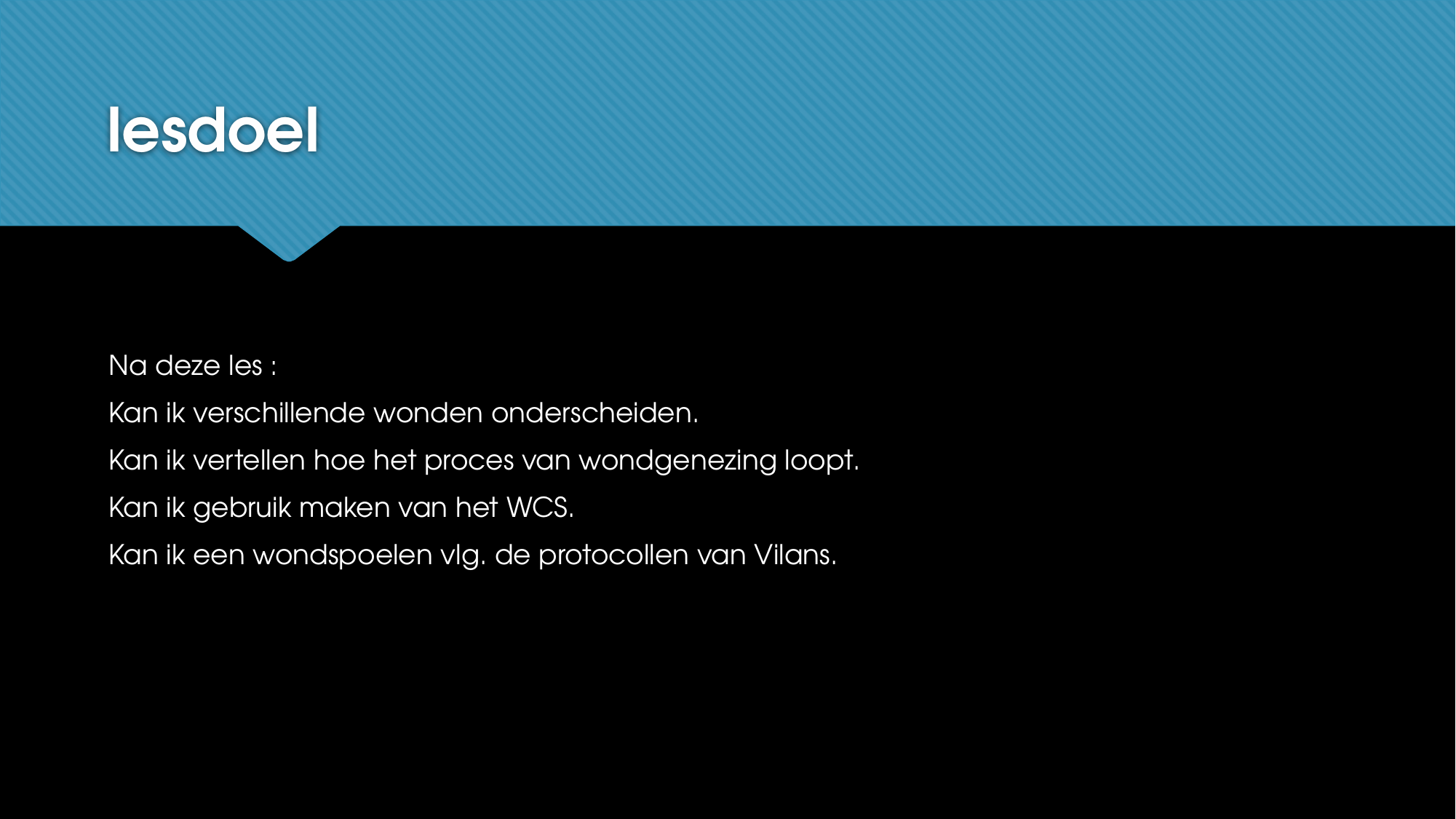

# lesdoel
Na deze les :
Kan ik verschillende wonden onderscheiden.
Kan ik vertellen hoe het proces van wondgenezing loopt.
Kan ik gebruik maken van het WCS.
Kan ik een wondspoelen vlg. de protocollen van Vilans.